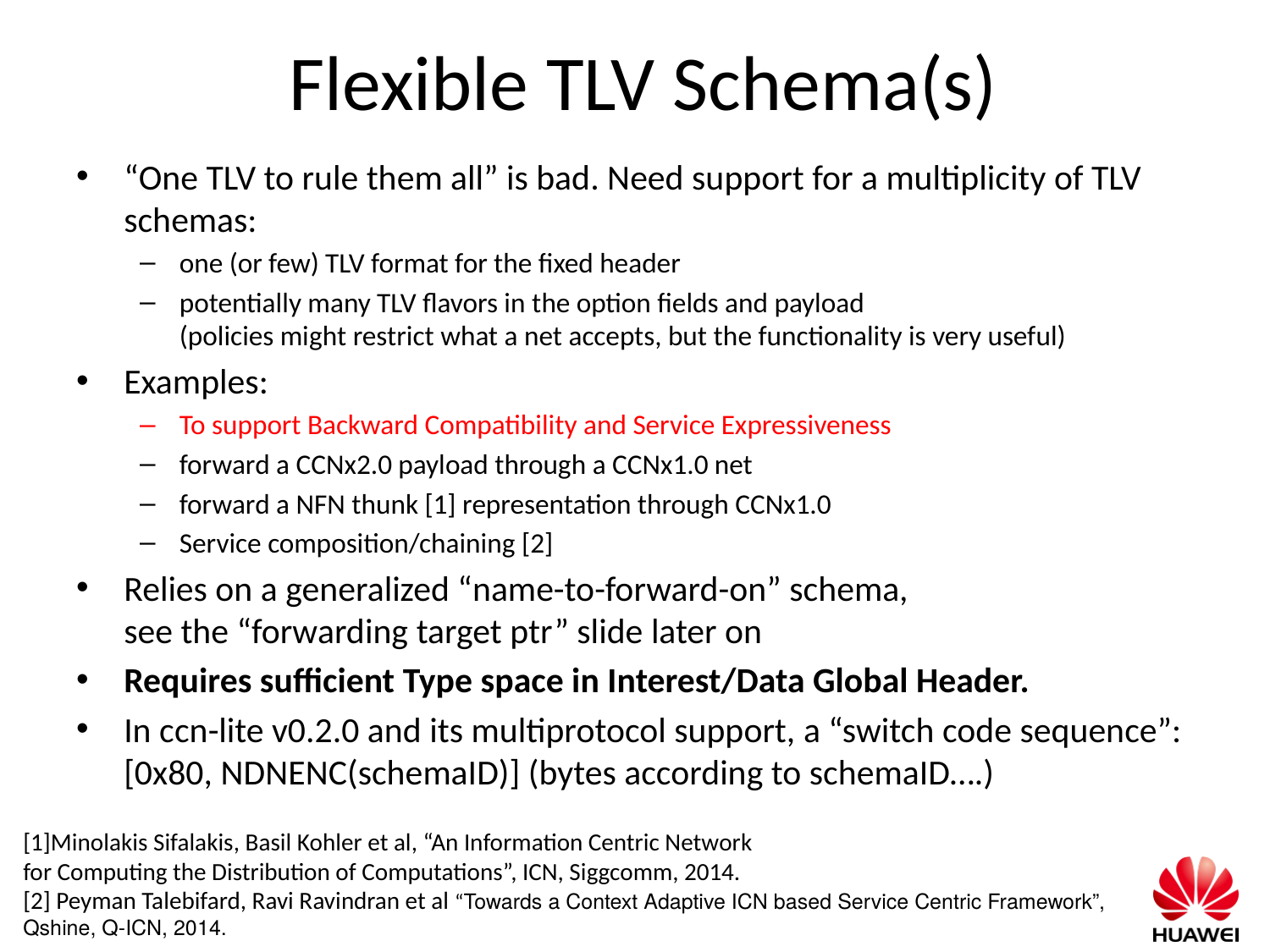

# Flexible TLV Schema(s)
“One TLV to rule them all” is bad. Need support for a multiplicity of TLV schemas:
one (or few) TLV format for the fixed header
potentially many TLV flavors in the option fields and payload
(policies might restrict what a net accepts, but the functionality is very useful)
Examples:
To support Backward Compatibility and Service Expressiveness
forward a CCNx2.0 payload through a CCNx1.0 net
forward a NFN thunk [1] representation through CCNx1.0
Service composition/chaining [2]
Relies on a generalized “name-to-forward-on” schema,
see the “forwarding target ptr” slide later on
Requires sufficient Type space in Interest/Data Global Header.
In ccn-lite v0.2.0 and its multiprotocol support, a “switch code sequence”: [0x80, NDNENC(schemaID)] (bytes according to schemaID….)
[1]Minolakis Sifalakis, Basil Kohler et al, “An Information Centric Network
for Computing the Distribution of Computations”, ICN, Siggcomm, 2014.
[2] Peyman Talebifard, Ravi Ravindran et al “Towards a Context Adaptive ICN based Service Centric Framework”,
Qshine, Q-ICN, 2014.